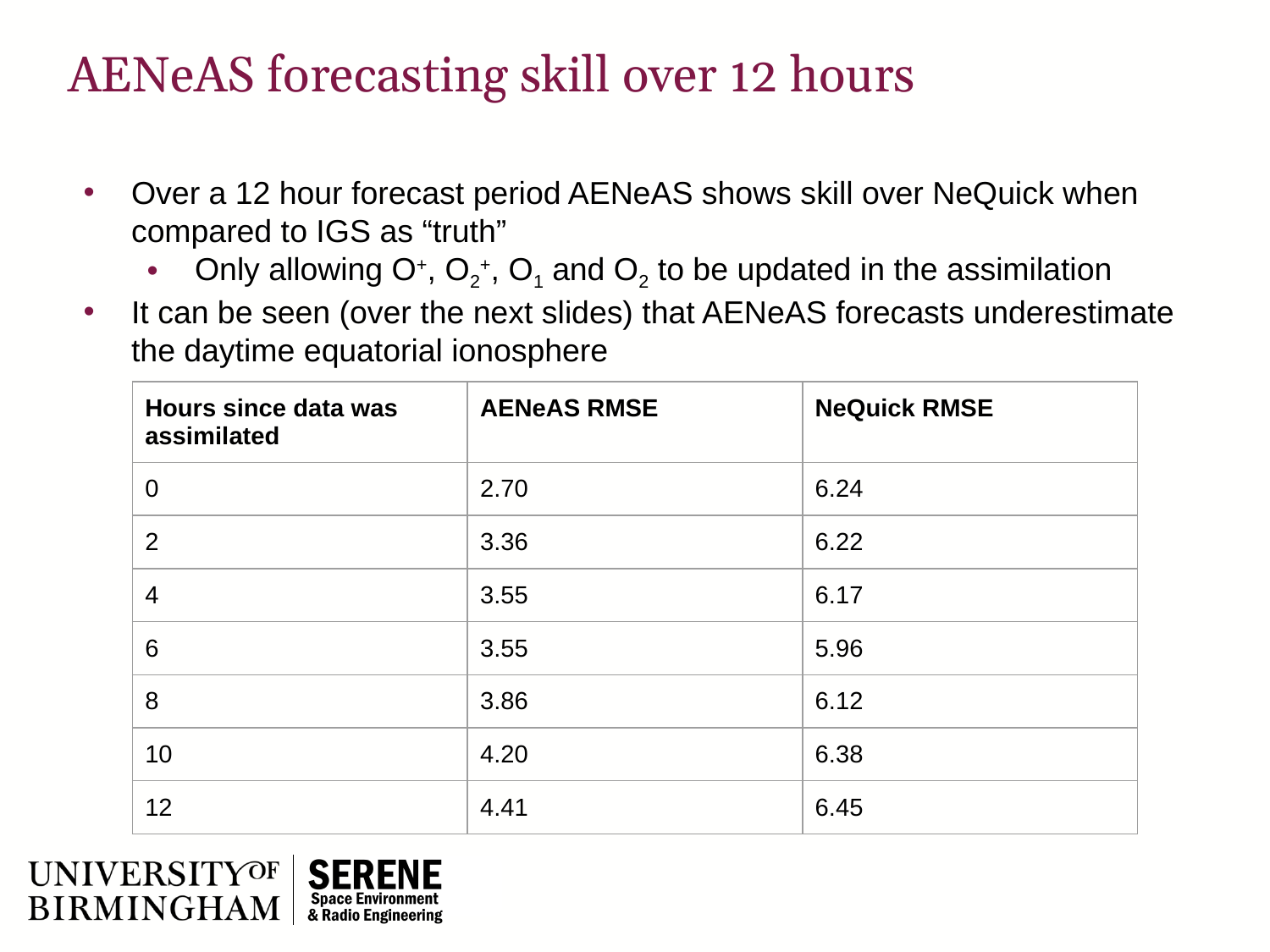

# AENeAS forecasting skill over 12 hours

Over a 12 hour forecast period AENeAS shows skill over NeQuick when compared to IGS as “truth”
Only allowing O+, O2+, O1 and O2 to be updated in the assimilation
It can be seen (over the next slides) that AENeAS forecasts underestimate the daytime equatorial ionosphere
| Hours since data was assimilated | AENeAS RMSE | NeQuick RMSE |
| --- | --- | --- |
| 0 | 2.70 | 6.24 |
| 2 | 3.36 | 6.22 |
| 4 | 3.55 | 6.17 |
| 6 | 3.55 | 5.96 |
| 8 | 3.86 | 6.12 |
| 10 | 4.20 | 6.38 |
| 12 | 4.41 | 6.45 |